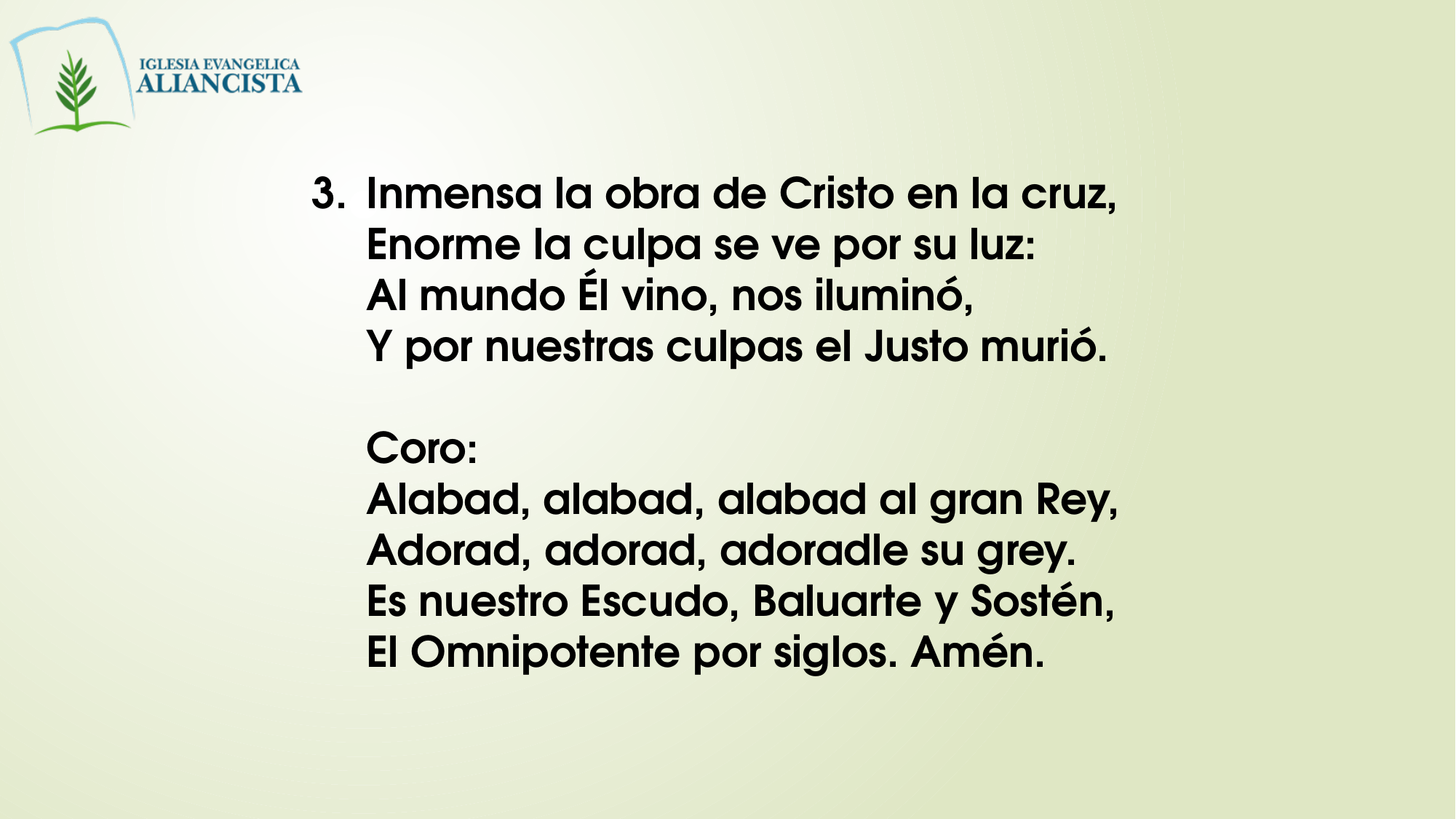

3.		Inmensa la obra de Cristo en la cruz,
		Enorme la culpa se ve por su luz:
		Al mundo Él vino, nos iluminó,
		Y por nuestras culpas el Justo murió.

		Coro:
		Alabad, alabad, alabad al gran Rey,
		Adorad, adorad, adoradle su grey.
		Es nuestro Escudo, Baluarte y Sostén,
		El Omnipotente por siglos. Amén.